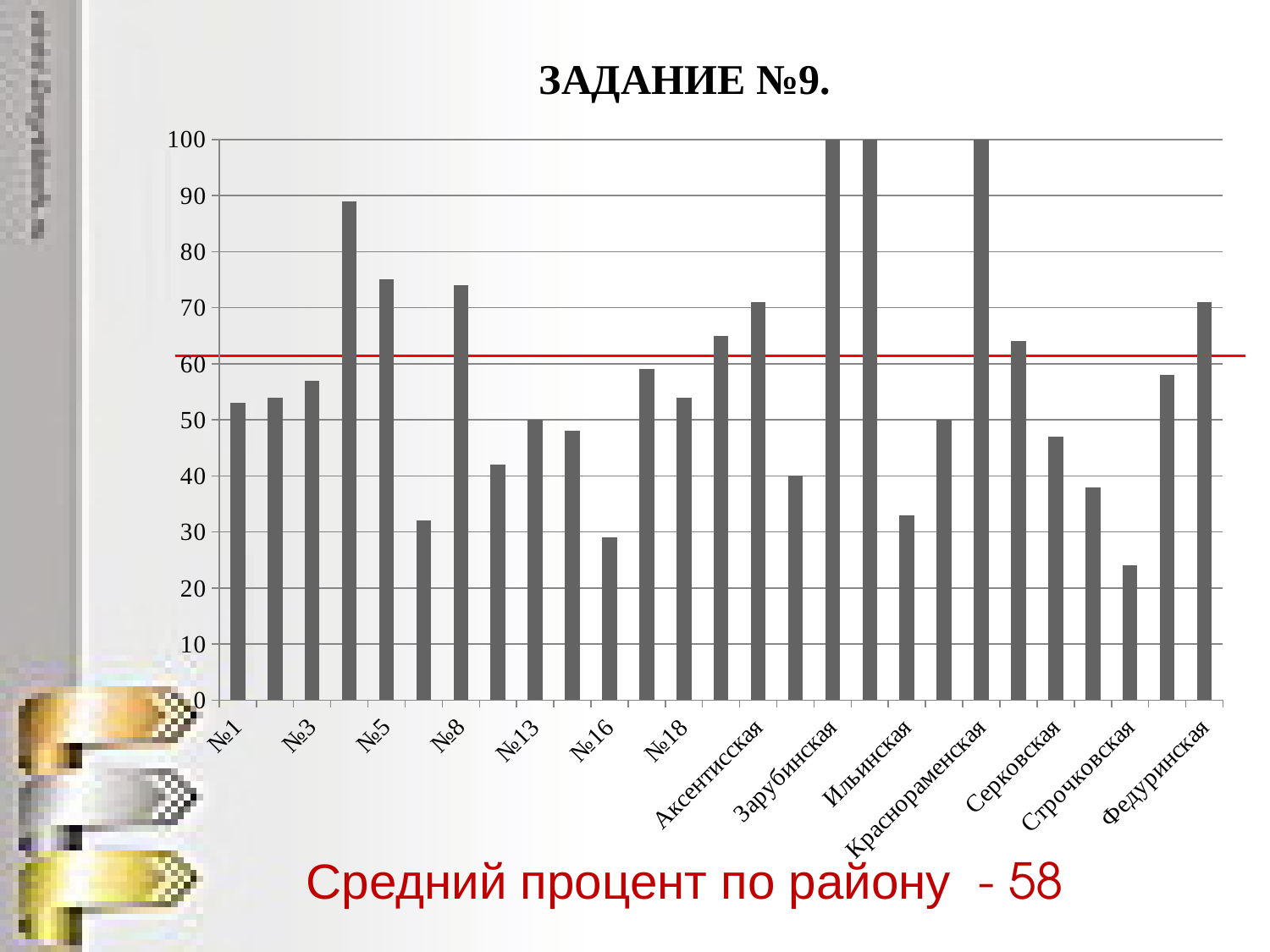

ЗАДАНИЕ №9.

### Chart

| Category |  |
|---|---|
| №1 | 53.0 |
| №2 | 54.0 |
| №3 | 57.0 |
| №4 | 89.0 |
| №5 | 75.0 |
| №7 | 32.0 |
| №8 | 74.0 |
| №12 | 42.0 |
| №13 | 50.0 |
| №15 | 48.0 |
| №16 | 29.0 |
| №17 | 59.0 |
| №18 | 54.0 |
| №19 | 65.0 |
| Аксентисская | 71.0 |
| Бриляковская | 40.0 |
| Зарубинская | 100.0 |
| Зиняковская | 100.0 |
| Ильинская | 33.0 |
| Ковригинская | 50.0 |
| Краснораменская | 100.0 |
| Православная | 64.0 |
| Серковская | 47.0 |
| Смольковская | 38.0 |
| Строчковская | 24.0 |
| Тимерязевская | 58.0 |
| Федуринская | 71.0 |
Средний процент по району  - 58